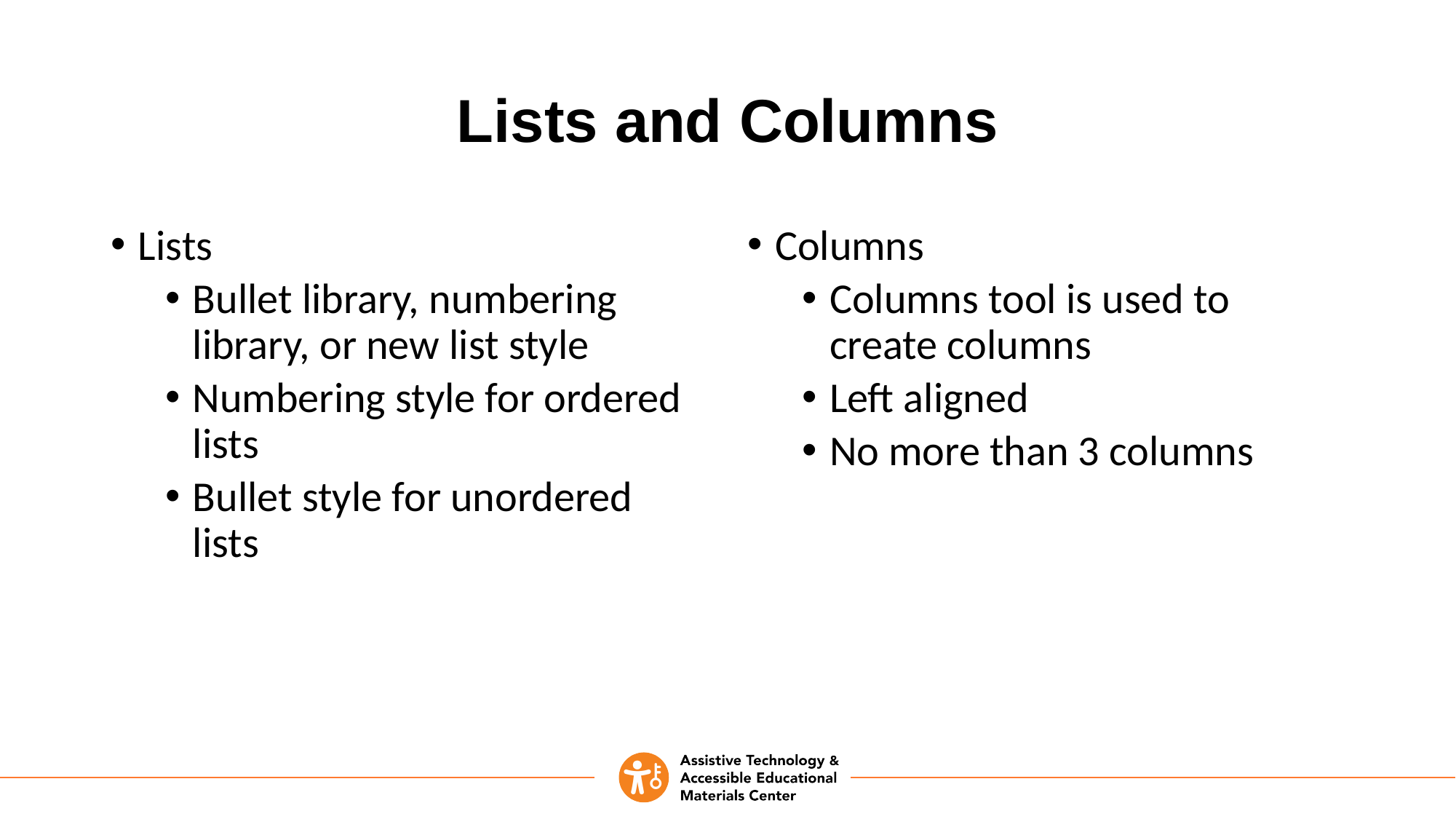

# Lists and Columns
Lists
Bullet library, numbering library, or new list style
Numbering style for ordered lists
Bullet style for unordered lists
Columns
Columns tool is used to create columns
Left aligned
No more than 3 columns